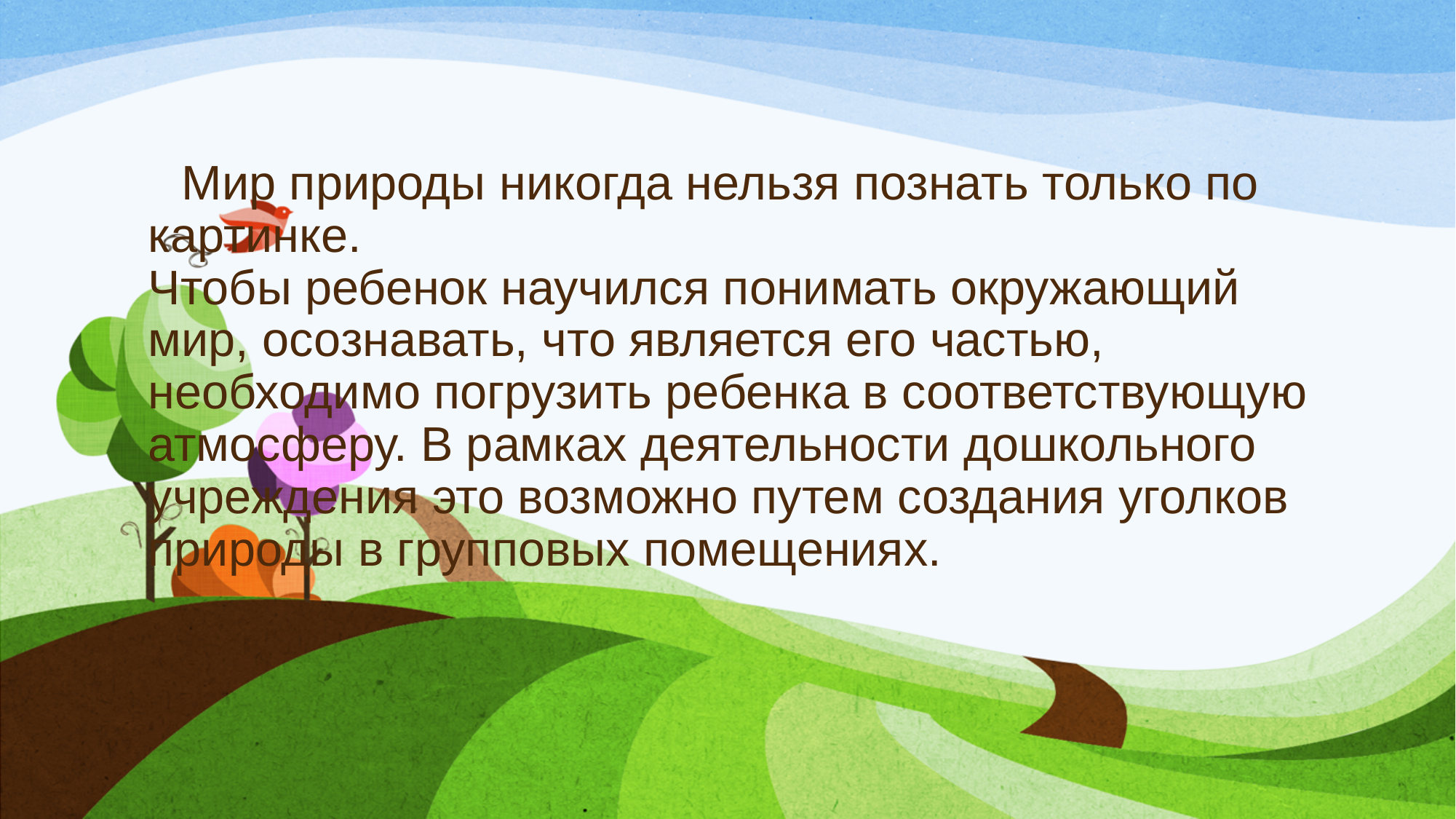

# Мир природы никогда нельзя познать только по картинке. Чтобы ребенок научился понимать окружающий мир, осознавать, что является его частью,  необходимо погрузить ребенка в соответствующую атмосферу. В рамках деятельности дошкольного учреждения это возможно путем создания уголков природы в групповых помещениях.